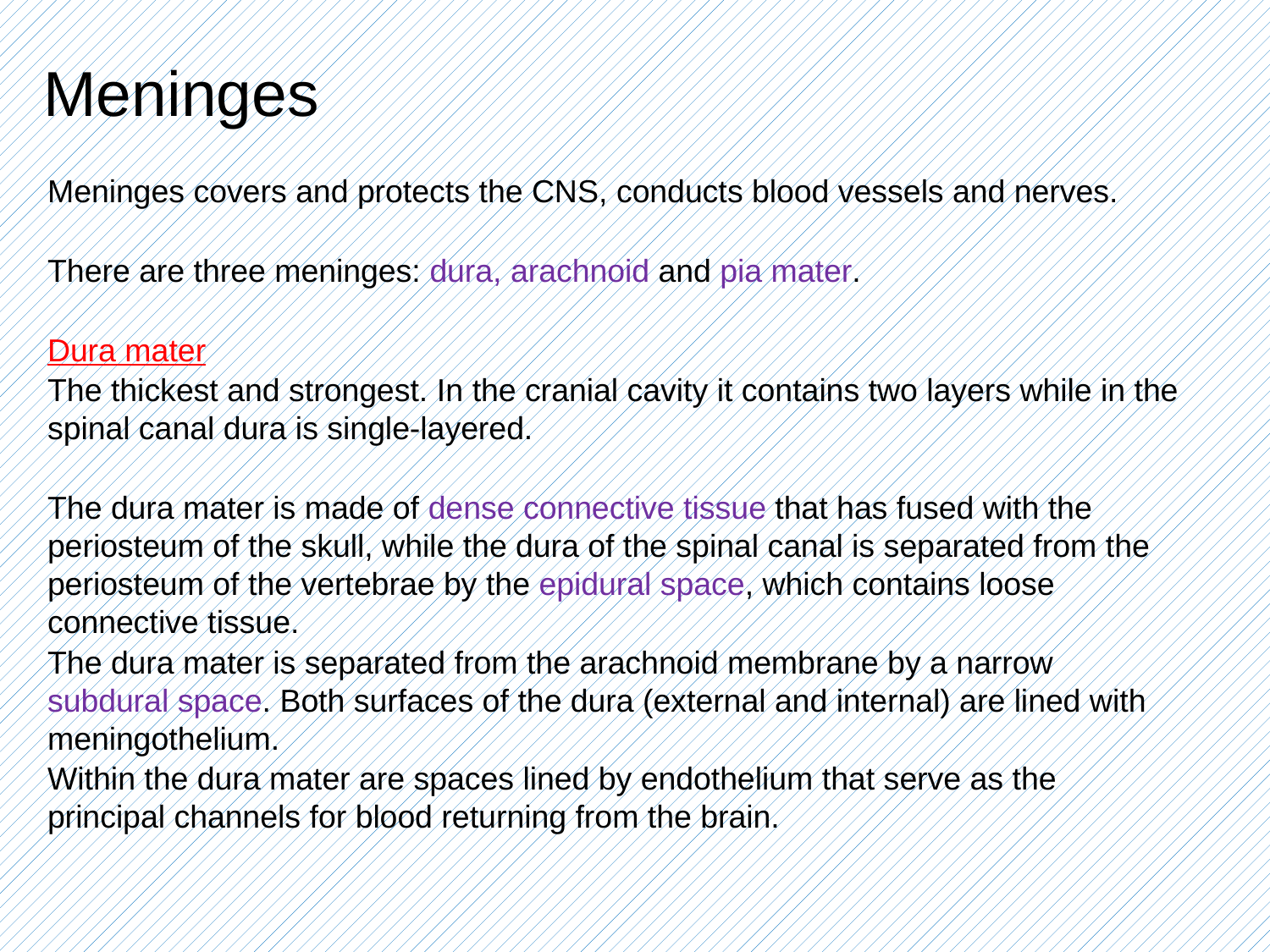

# Meninges
Meninges covers and protects the CNS, conducts blood vessels and nerves.

There are three meninges: dura, arachnoid and pia mater.

Dura mater
The thickest and strongest. In the cranial cavity it contains two layers while in the spinal canal dura is single-layered.

The dura mater is made of dense connective tissue that has fused with the periosteum of the skull, while the dura of the spinal canal is separated from the periosteum of the vertebrae by the epidural space, which contains loose connective tissue.
The dura mater is separated from the arachnoid membrane by a narrow subdural space. Both surfaces of the dura (external and internal) are lined with meningothelium.
Within the dura mater are spaces lined by endothelium that serve as the principal channels for blood returning from the brain.